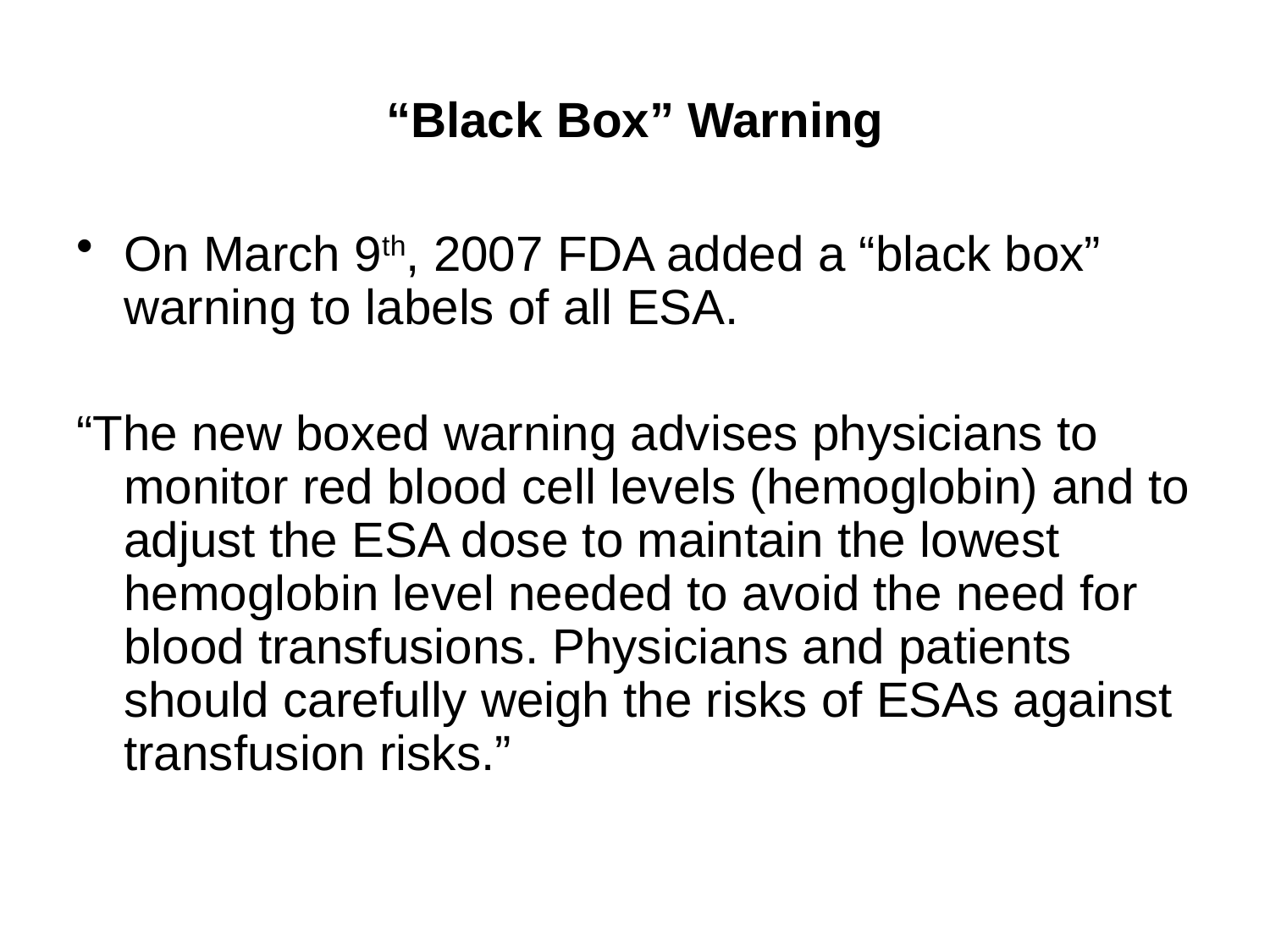

# “Black Box” Warning
On March 9th, 2007 FDA added a “black box” warning to labels of all ESA.

“The new boxed warning advises physicians to monitor red blood cell levels (hemoglobin) and to adjust the ESA dose to maintain the lowest hemoglobin level needed to avoid the need for blood transfusions. Physicians and patients should carefully weigh the risks of ESAs against transfusion risks.”